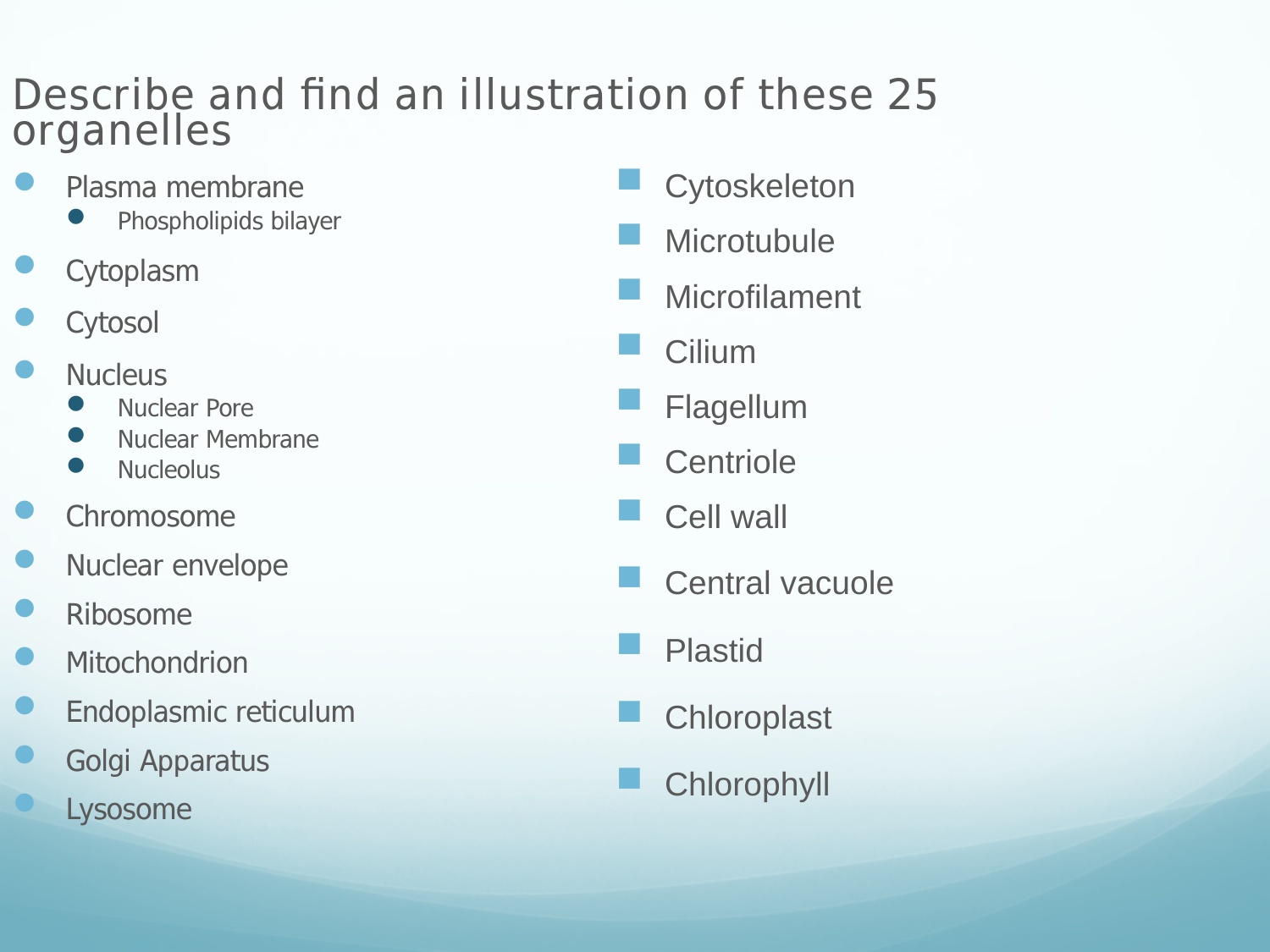

Describe and find an illustration of these 25 organelles
Plasma membrane
Phospholipids bilayer
Cytoplasm
Cytosol
Nucleus
Nuclear Pore
Nuclear Membrane
Nucleolus
Chromosome
Nuclear envelope
Ribosome
Mitochondrion
Endoplasmic reticulum
Golgi Apparatus
Lysosome

Cytoskeleton
Microtubule
Microfilament
Cilium
Flagellum
Centriole
Cell wall
Central vacuole
Plastid
Chloroplast
Chlorophyll